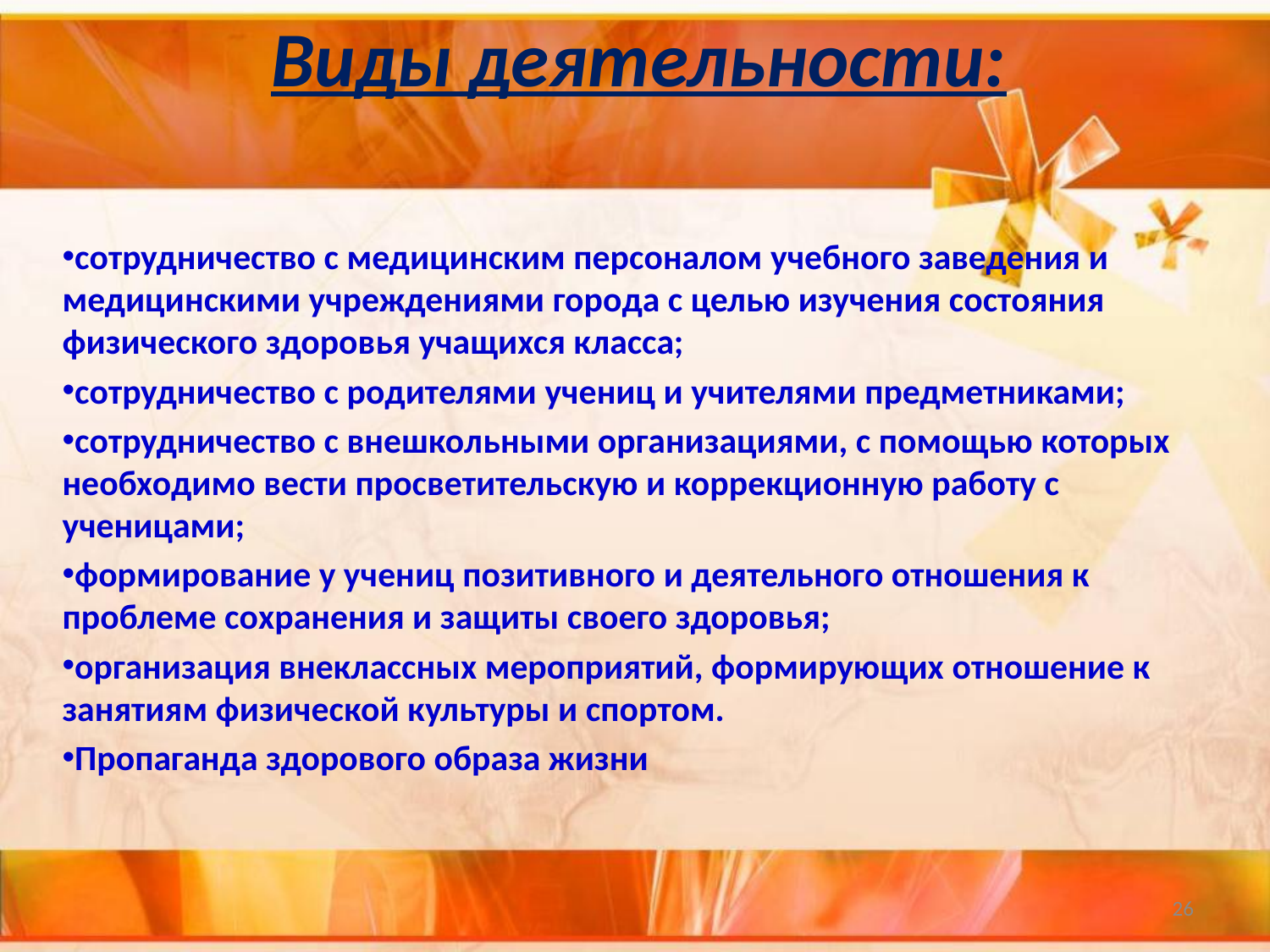

# Виды деятельности:
сотрудничество с медицинским персоналом учебного заведения и      медицинскими учреждениями города с целью изучения состояния физического здоровья учащихся класса;
сотрудничество с родителями учениц и учителями предметниками;
сотрудничество с внешкольными организациями, с помощью которых необходимо вести просветительскую и коррекционную работу с ученицами;
формирование у учениц позитивного и деятельного отношения к проблеме сохранения и защиты своего здоровья;
организация внеклассных мероприятий, формирующих отношение к занятиям физической культуры и спортом.
Пропаганда здорового образа жизни
26